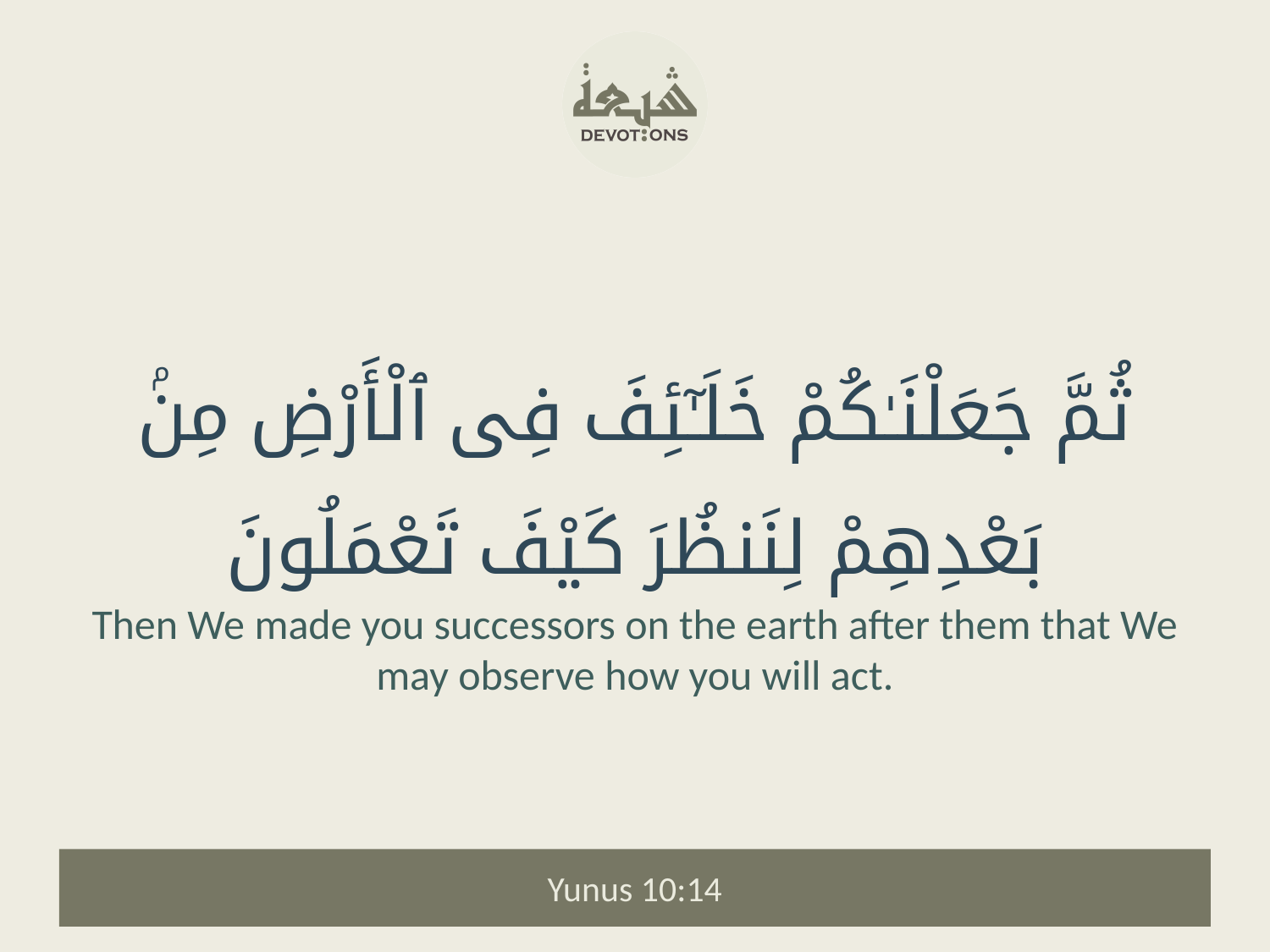

ثُمَّ جَعَلْنَـٰكُمْ خَلَـٰٓئِفَ فِى ٱلْأَرْضِ مِنۢ بَعْدِهِمْ لِنَنظُرَ كَيْفَ تَعْمَلُونَ
Then We made you successors on the earth after them that We may observe how you will act.
Yunus 10:14